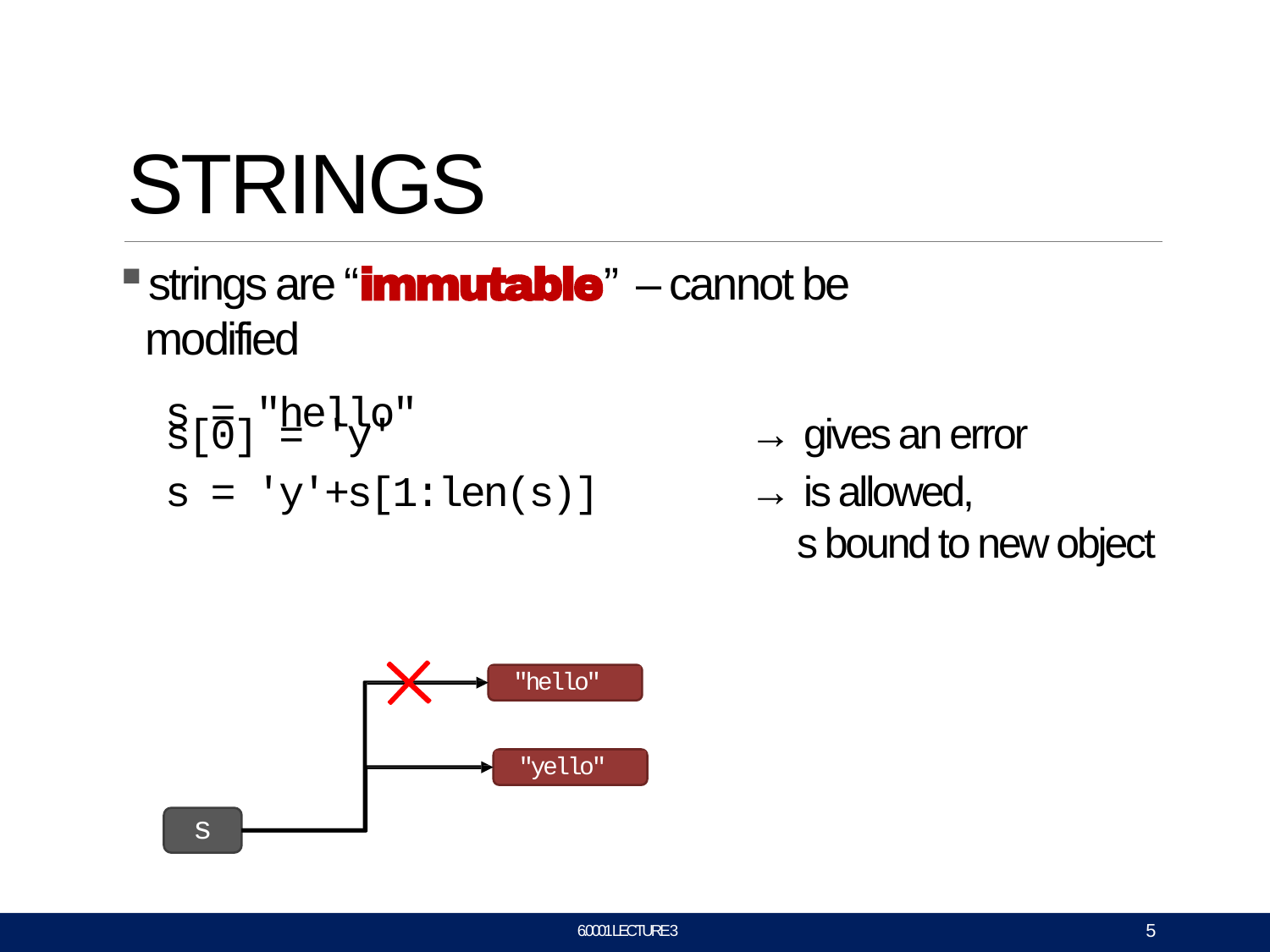

# STRINGS
strings are “immutable”  – cannot be modified
s = "hello"

s[0] = 'y'
s = 'y'+s[1:len(s)]
→ gives an error
→ is allowed,
s bound to new object

"hello"

"yello"

s

5
6.0001 LECTURE 3